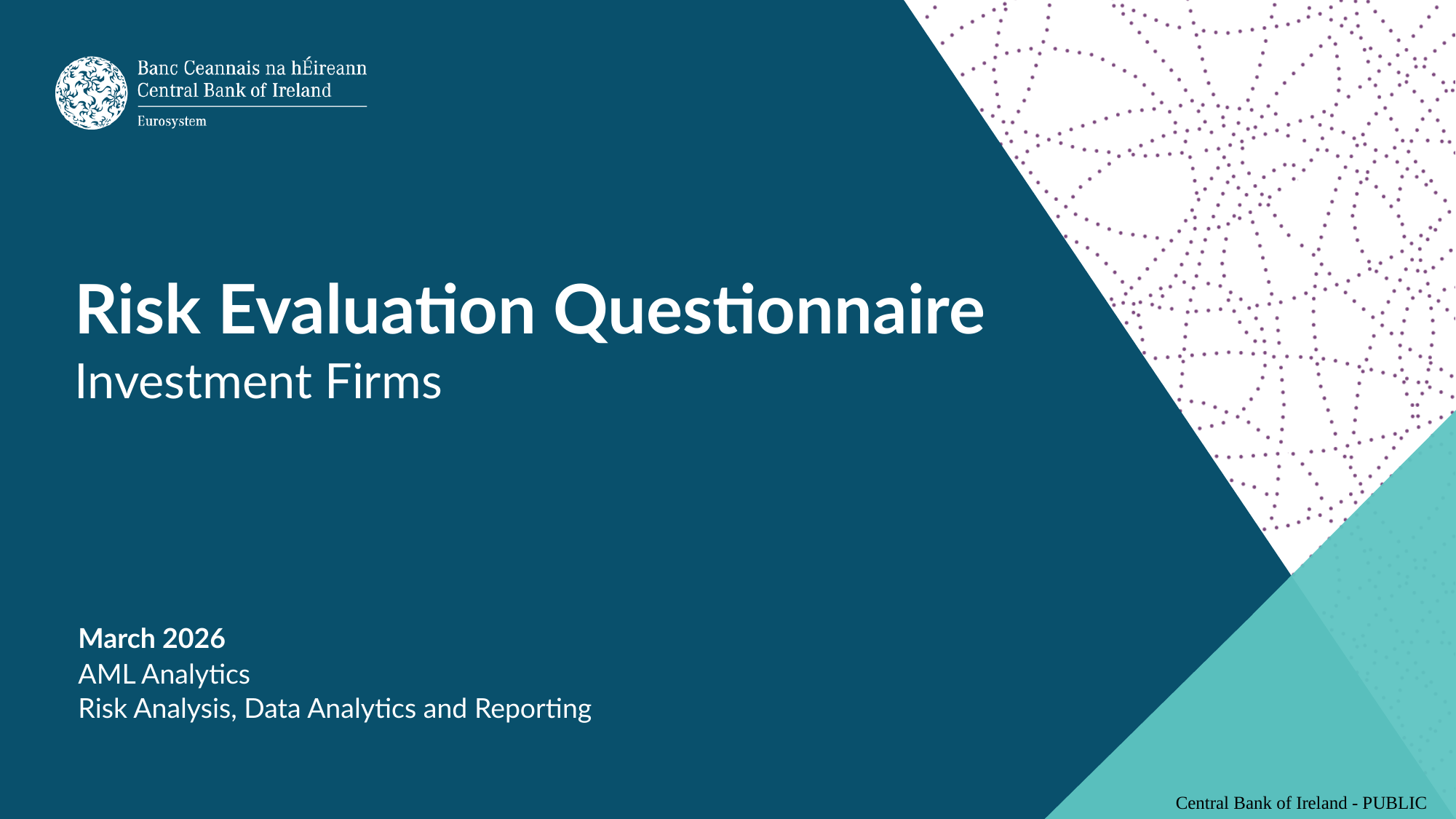

Risk Evaluation Questionnaire
Investment Firms

March 2026
AML Analytics
Risk Analysis, Data Analytics and Reporting
Central Bank of Ireland - PUBLIC